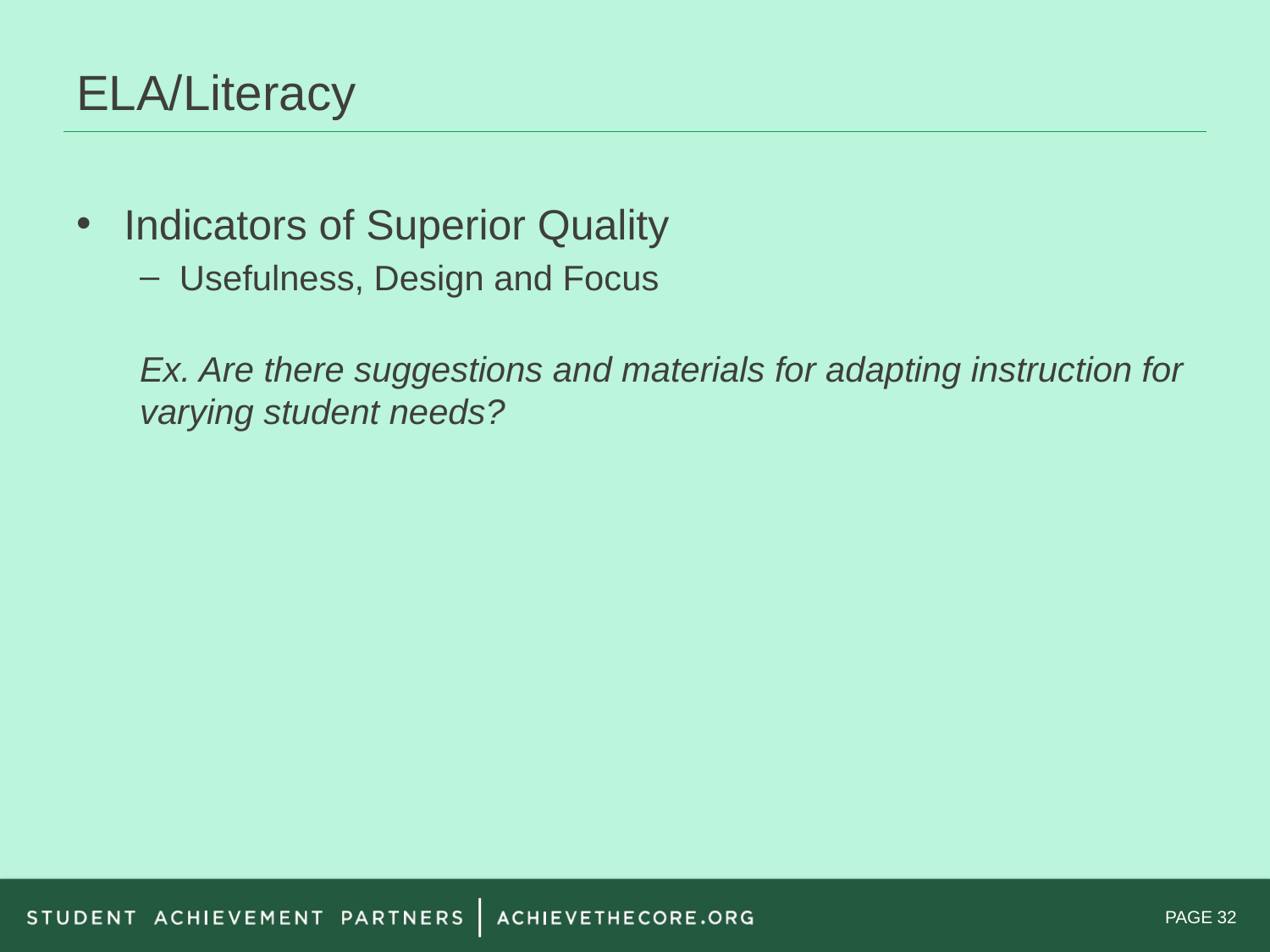

# ELA/Literacy
Indicators of Superior Quality
Usefulness, Design and Focus
Ex. Are there suggestions and materials for adapting instruction for varying student needs?